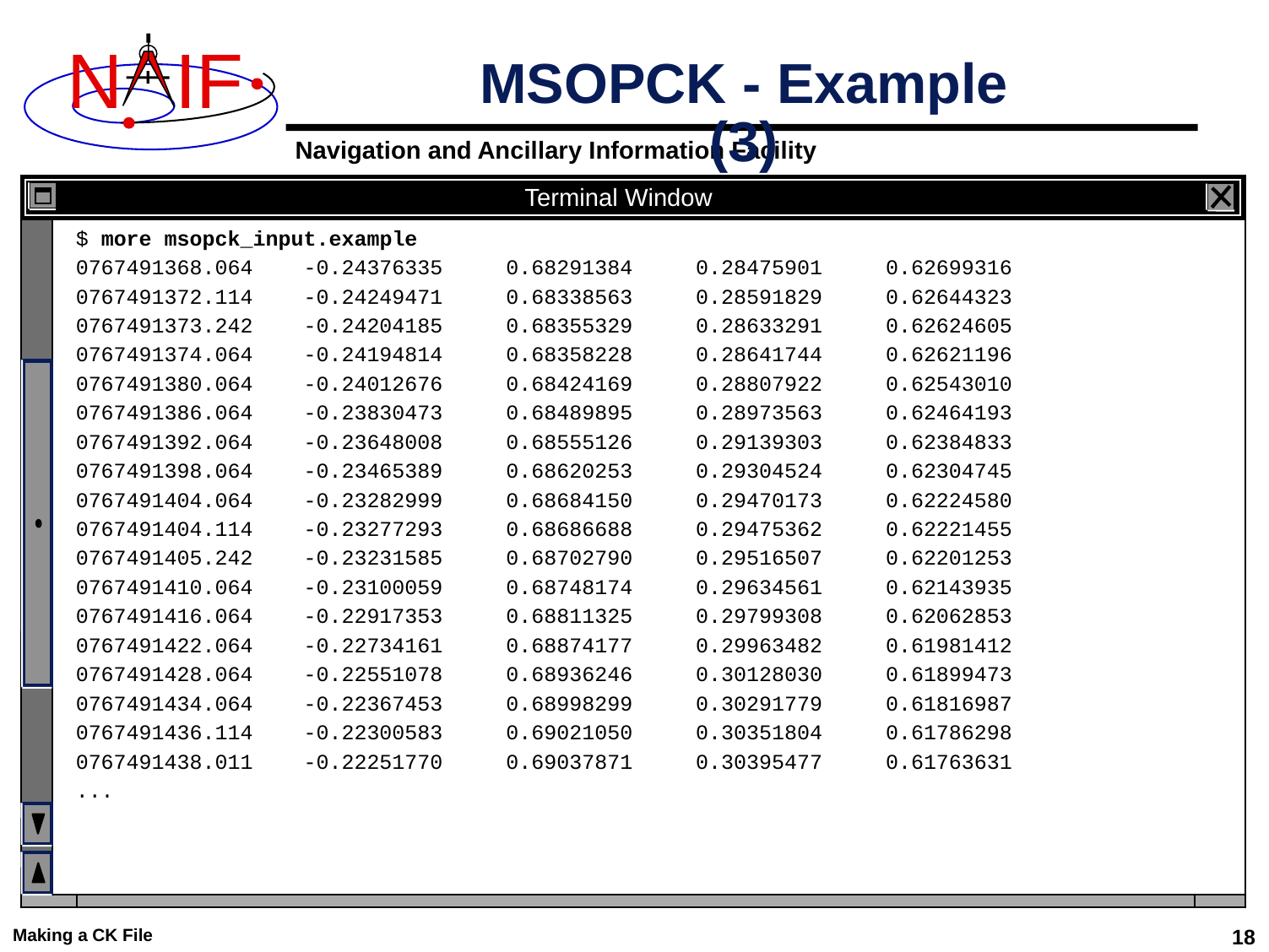

# MSOPCK - Example (3)

Terminal Window

$ more msopck_input.example
0767491368.064    -0.24376335     0.68291384     0.28475901     0.62699316
0767491372.114    -0.24249471     0.68338563     0.28591829     0.62644323
0767491373.242    -0.24204185     0.68355329     0.28633291     0.62624605
0767491374.064    -0.24194814     0.68358228     0.28641744     0.62621196
0767491380.064    -0.24012676     0.68424169     0.28807922     0.62543010
0767491386.064    -0.23830473     0.68489895     0.28973563     0.62464193
0767491392.064    -0.23648008     0.68555126     0.29139303     0.62384833
0767491398.064    -0.23465389     0.68620253     0.29304524     0.62304745
0767491404.064    -0.23282999     0.68684150     0.29470173     0.62224580
0767491404.114    -0.23277293     0.68686688     0.29475362     0.62221455
0767491405.242    -0.23231585     0.68702790     0.29516507     0.62201253
0767491410.064    -0.23100059     0.68748174     0.29634561     0.62143935
0767491416.064    -0.22917353     0.68811325     0.29799308     0.62062853
0767491422.064    -0.22734161     0.68874177     0.29963482     0.61981412
0767491428.064    -0.22551078     0.68936246     0.30128030     0.61899473
0767491434.064    -0.22367453     0.68998299     0.30291779     0.61816987
0767491436.114    -0.22300583     0.69021050     0.30351804     0.61786298
0767491438.011    -0.22251770     0.69037871     0.30395477     0.61763631
...
Making a CK File
18